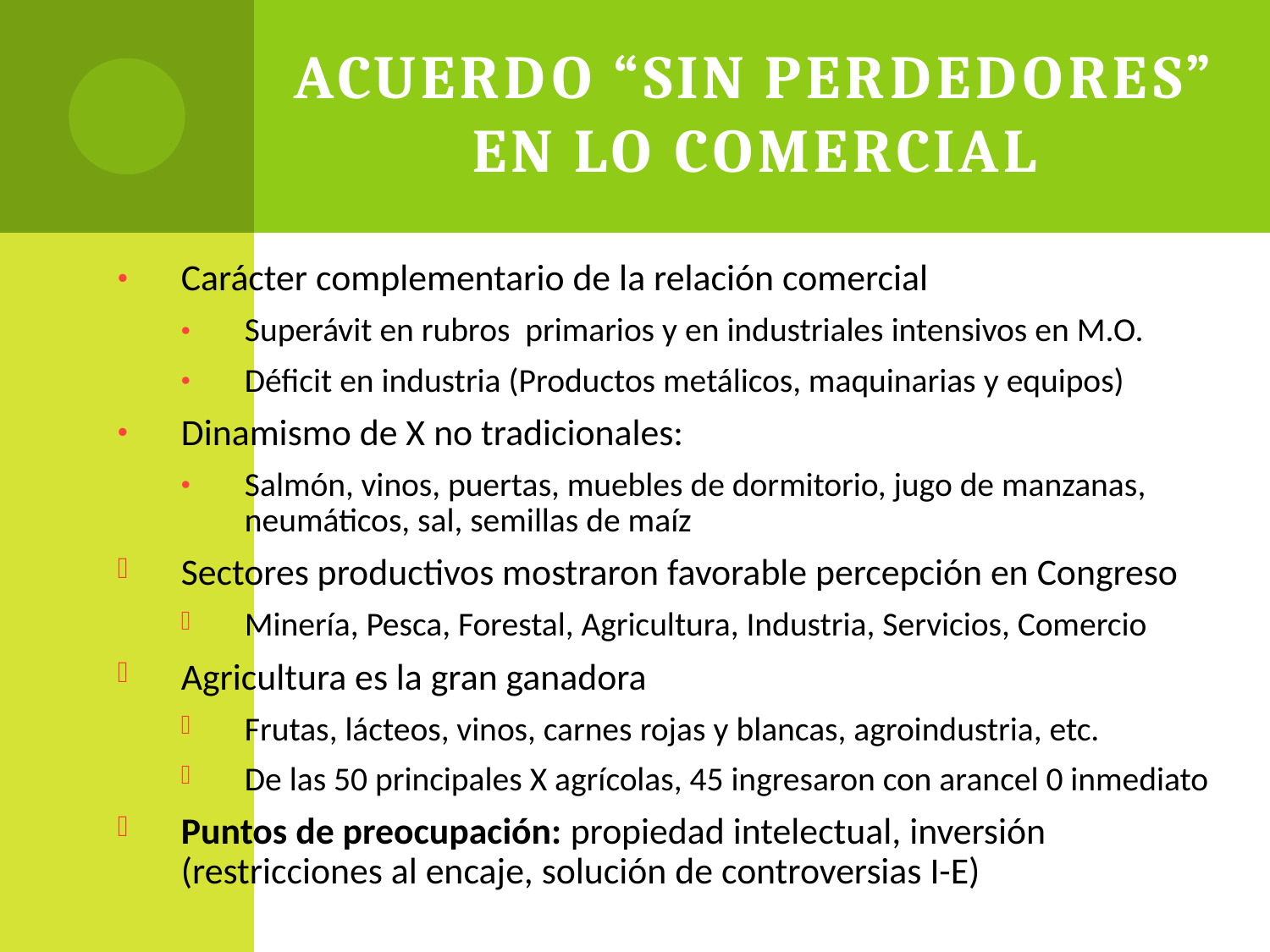

# ACUERDO “SIN PERDEDORES” EN LO COMERCIAL

Carácter complementario de la relación comercial
Superávit en rubros  primarios y en industriales intensivos en M.O.
Déficit en industria (Productos metálicos, maquinarias y equipos)
Dinamismo de X no tradicionales:
Salmón, vinos, puertas, muebles de dormitorio, jugo de manzanas, neumáticos, sal, semillas de maíz
Sectores productivos mostraron favorable percepción en Congreso
Minería, Pesca, Forestal, Agricultura, Industria, Servicios, Comercio
Agricultura es la gran ganadora
Frutas, lácteos, vinos, carnes rojas y blancas, agroindustria, etc.
De las 50 principales X agrícolas, 45 ingresaron con arancel 0 inmediato
Puntos de preocupación: propiedad intelectual, inversión (restricciones al encaje, solución de controversias I-E)